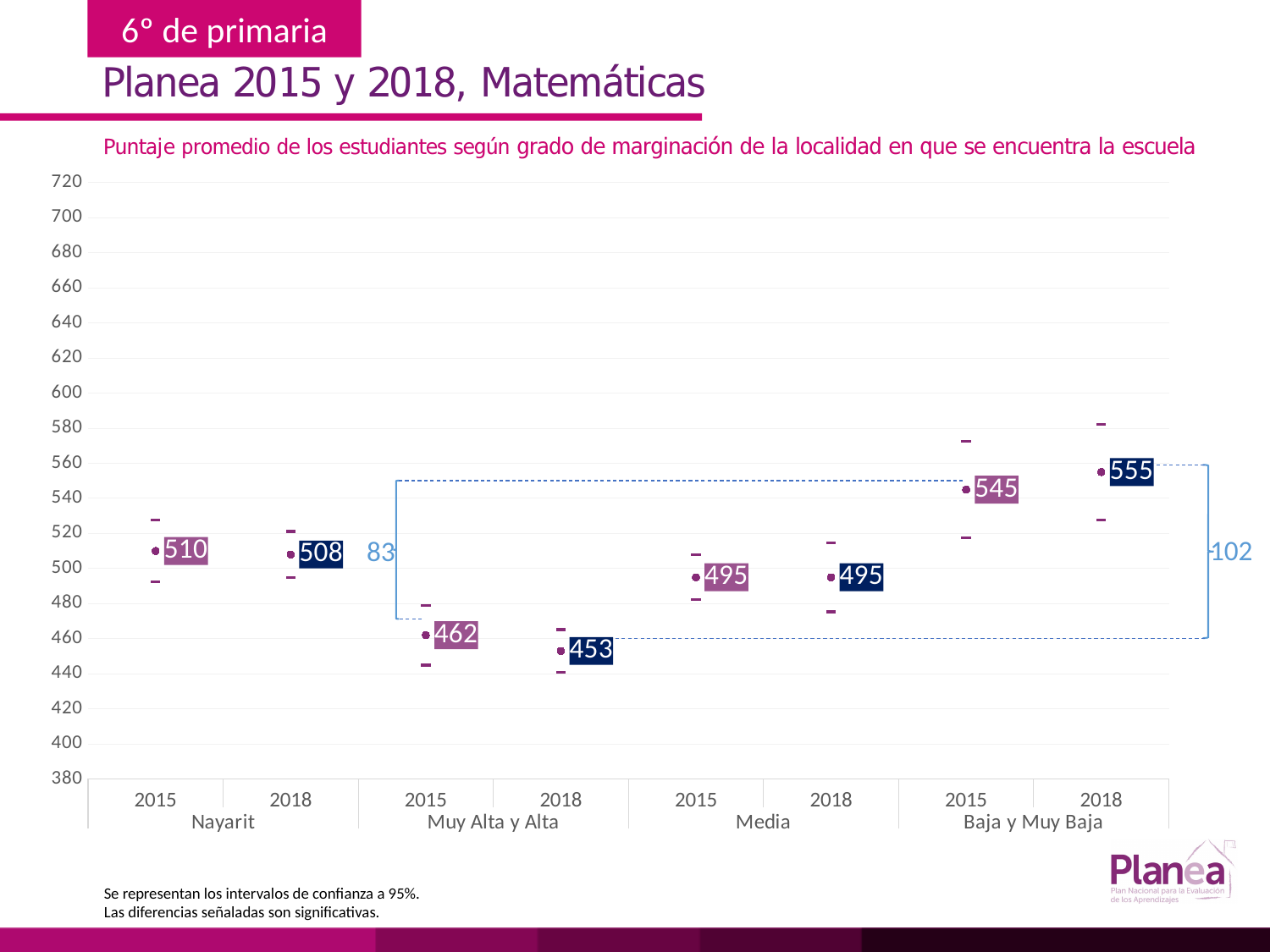

Planea 2015 y 2018, Matemáticas

Puntaje promedio de los estudiantes según grado de marginación de la localidad en que se encuentra la escuela

### Chart

| Category |  |  |  |
|---|---|---|---|
| 2015 | 492.488 | 527.512 | 510.0 |
| 2018 | 494.866 | 521.134 | 508.0 |
| 2015 | 444.886 | 479.114 | 462.0 |
| 2018 | 440.861 | 465.139 | 453.0 |
| 2015 | 482.264 | 507.736 | 495.0 |
| 2018 | 475.299 | 514.701 | 495.0 |
| 2015 | 517.3389999999999 | 572.6610000000001 | 545.0 |
| 2018 | 527.737 | 582.263 | 555.0 |
102

83
Se representan los intervalos de confianza a 95%.
Las diferencias señaladas son significativas.